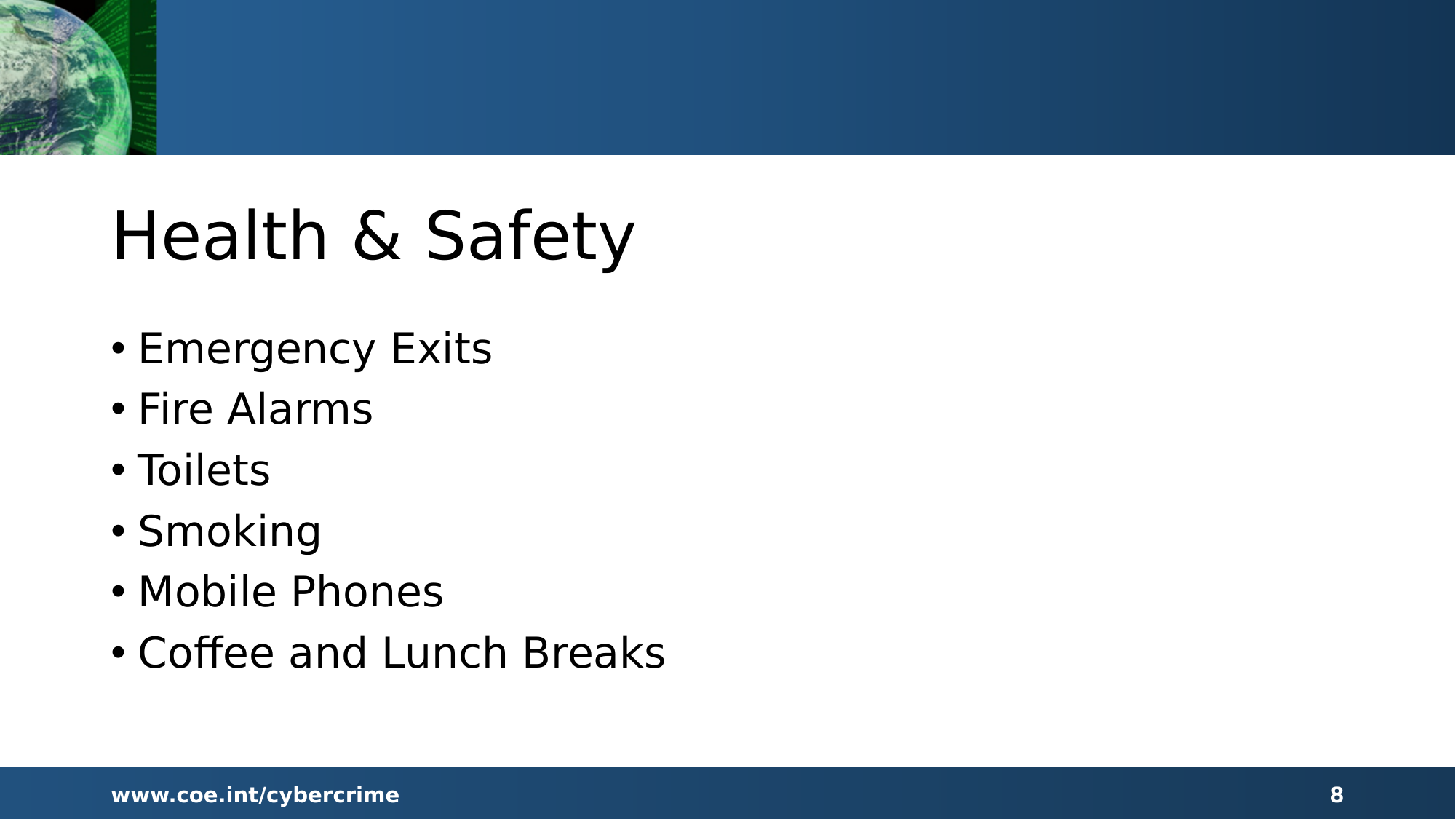

# Health & Safety
Emergency Exits
Fire Alarms
Toilets
Smoking
Mobile Phones
Coffee and Lunch Breaks
www.coe.int/cybercrime
8